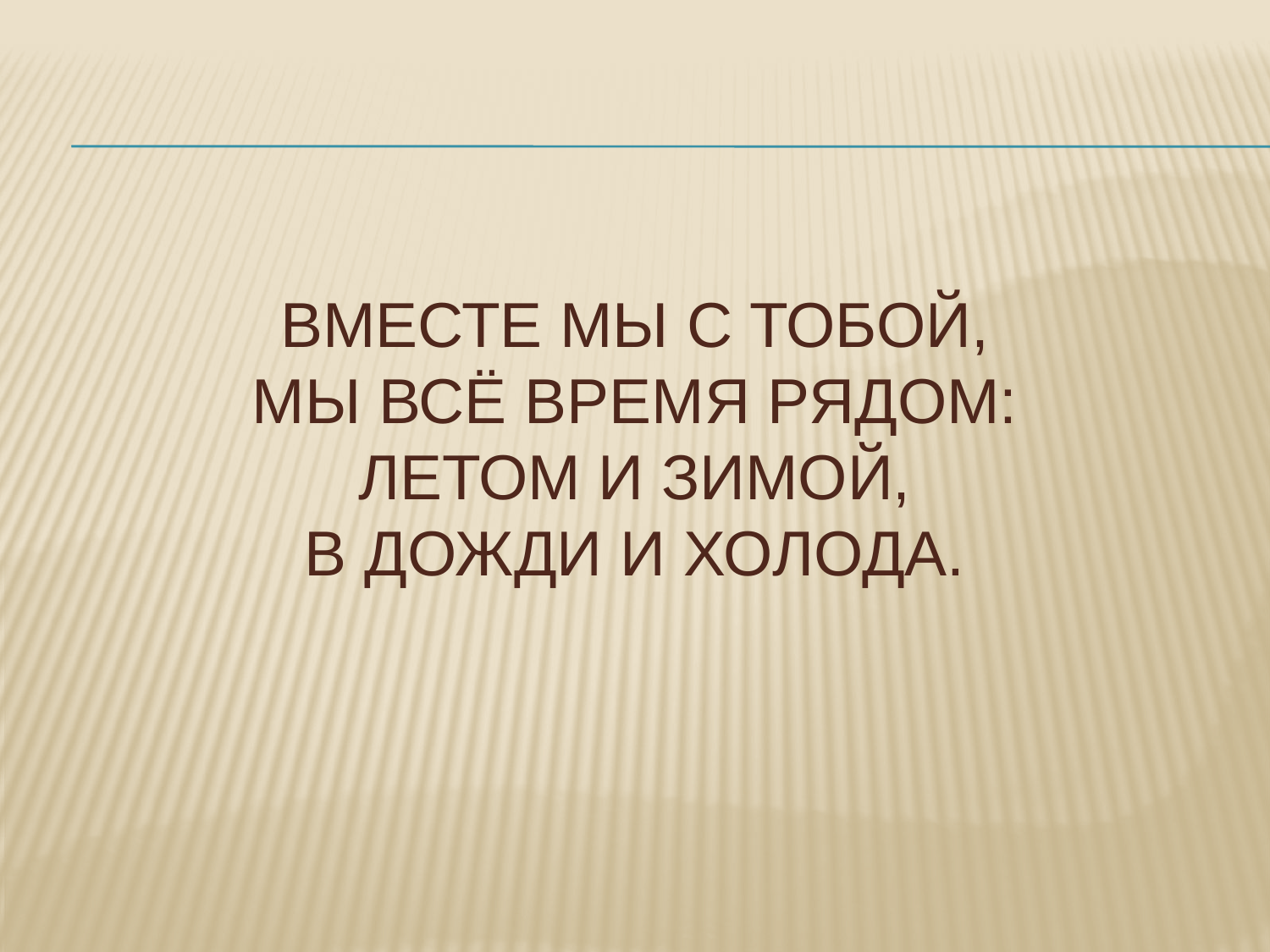

# Вместе мы с тобой, Мы всё время рядом: Летом и зимой, В дожди и холода.